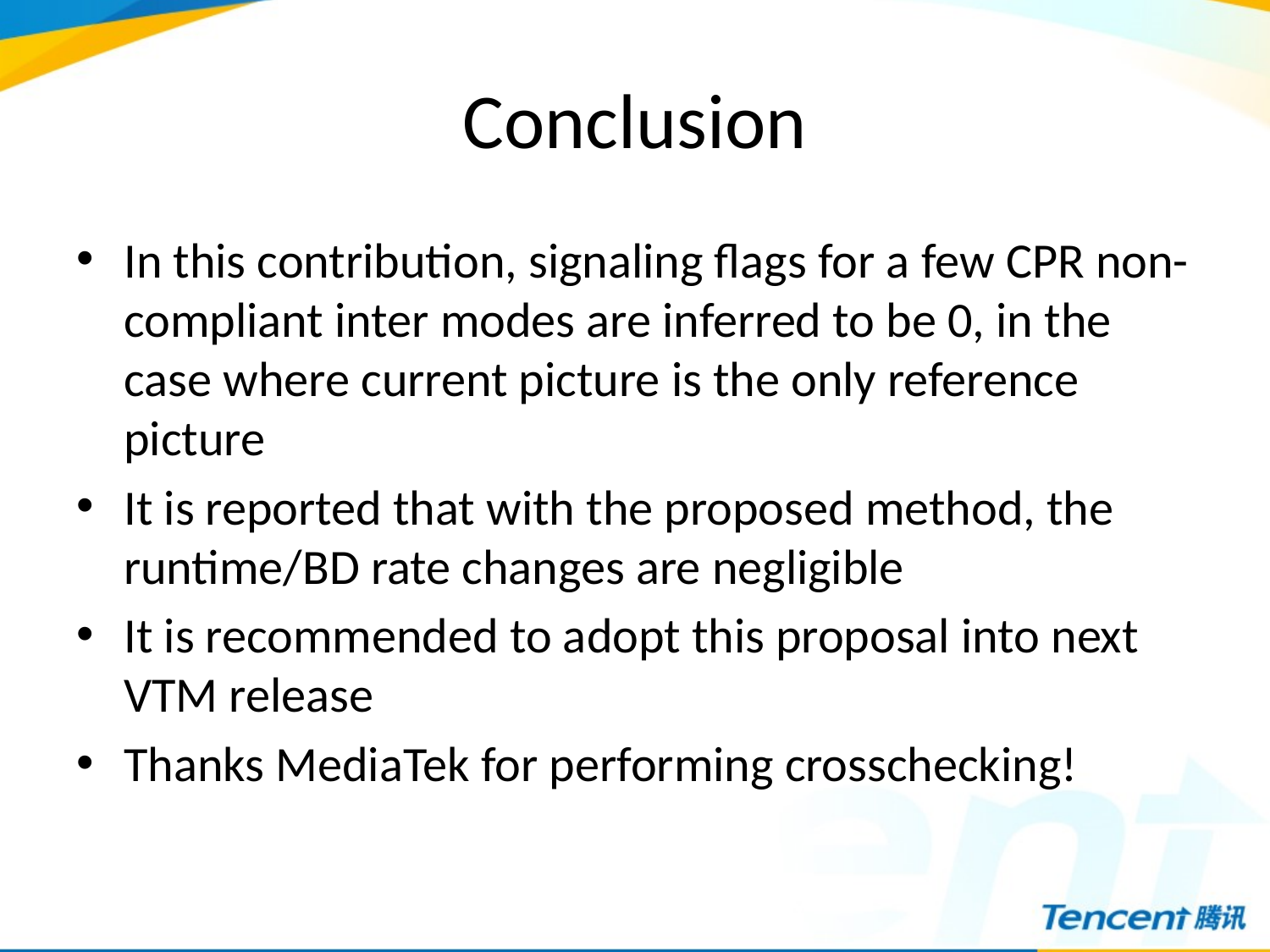

# Conclusion
In this contribution, signaling flags for a few CPR non-compliant inter modes are inferred to be 0, in the case where current picture is the only reference picture
It is reported that with the proposed method, the runtime/BD rate changes are negligible
It is recommended to adopt this proposal into next VTM release
Thanks MediaTek for performing crosschecking!